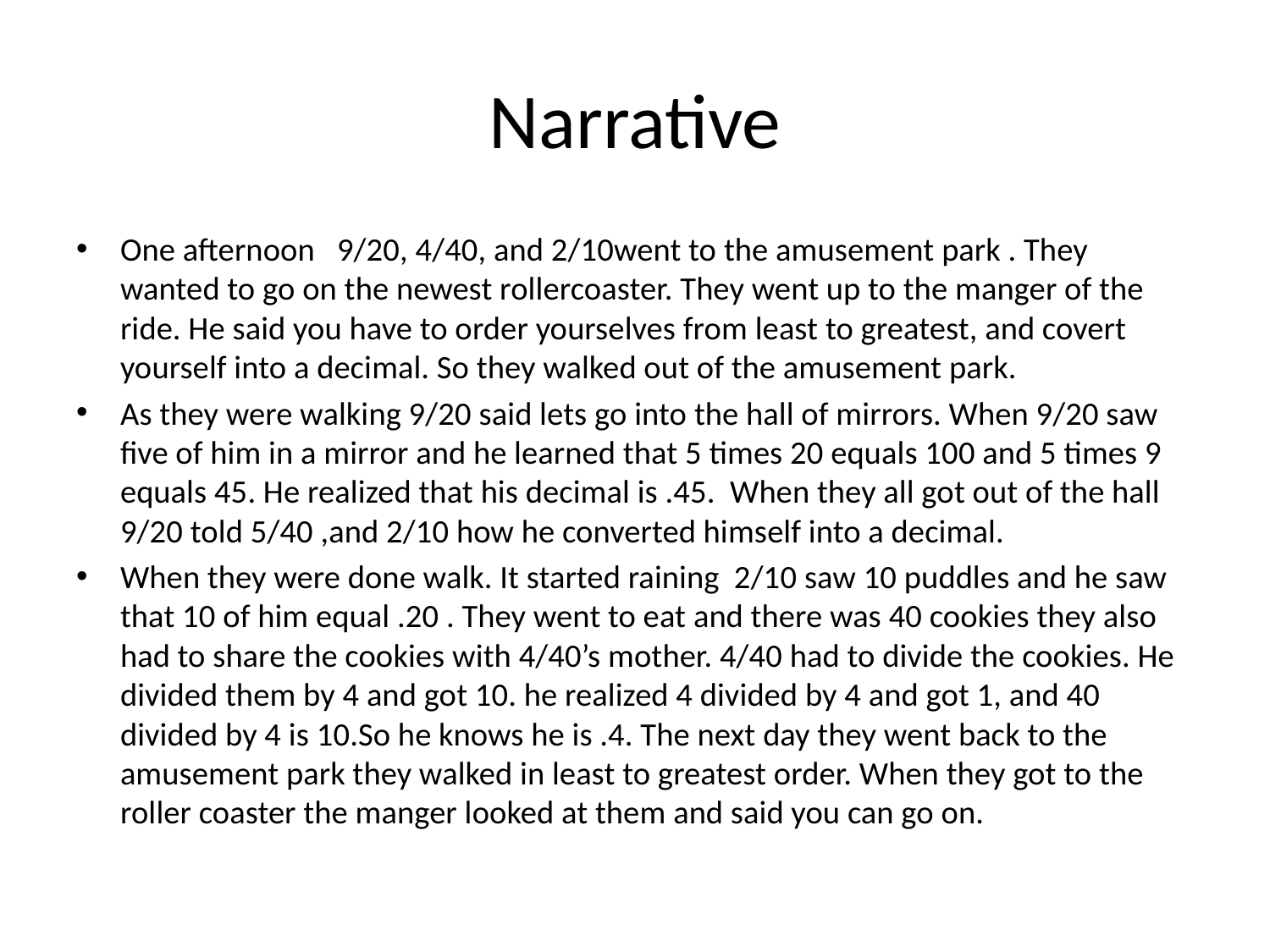

# Narrative
One afternoon   9/20, 4/40, and 2/10went to the amusement park . They wanted to go on the newest rollercoaster. They went up to the manger of the ride. He said you have to order yourselves from least to greatest, and covert yourself into a decimal. So they walked out of the amusement park.
As they were walking 9/20 said lets go into the hall of mirrors. When 9/20 saw five of him in a mirror and he learned that 5 times 20 equals 100 and 5 times 9 equals 45. He realized that his decimal is .45.  When they all got out of the hall 9/20 told 5/40 ,and 2/10 how he converted himself into a decimal.
When they were done walk. It started raining  2/10 saw 10 puddles and he saw that 10 of him equal .20 . They went to eat and there was 40 cookies they also had to share the cookies with 4/40’s mother. 4/40 had to divide the cookies. He divided them by 4 and got 10. he realized 4 divided by 4 and got 1, and 40 divided by 4 is 10.So he knows he is .4. The next day they went back to the amusement park they walked in least to greatest order. When they got to the roller coaster the manger looked at them and said you can go on.